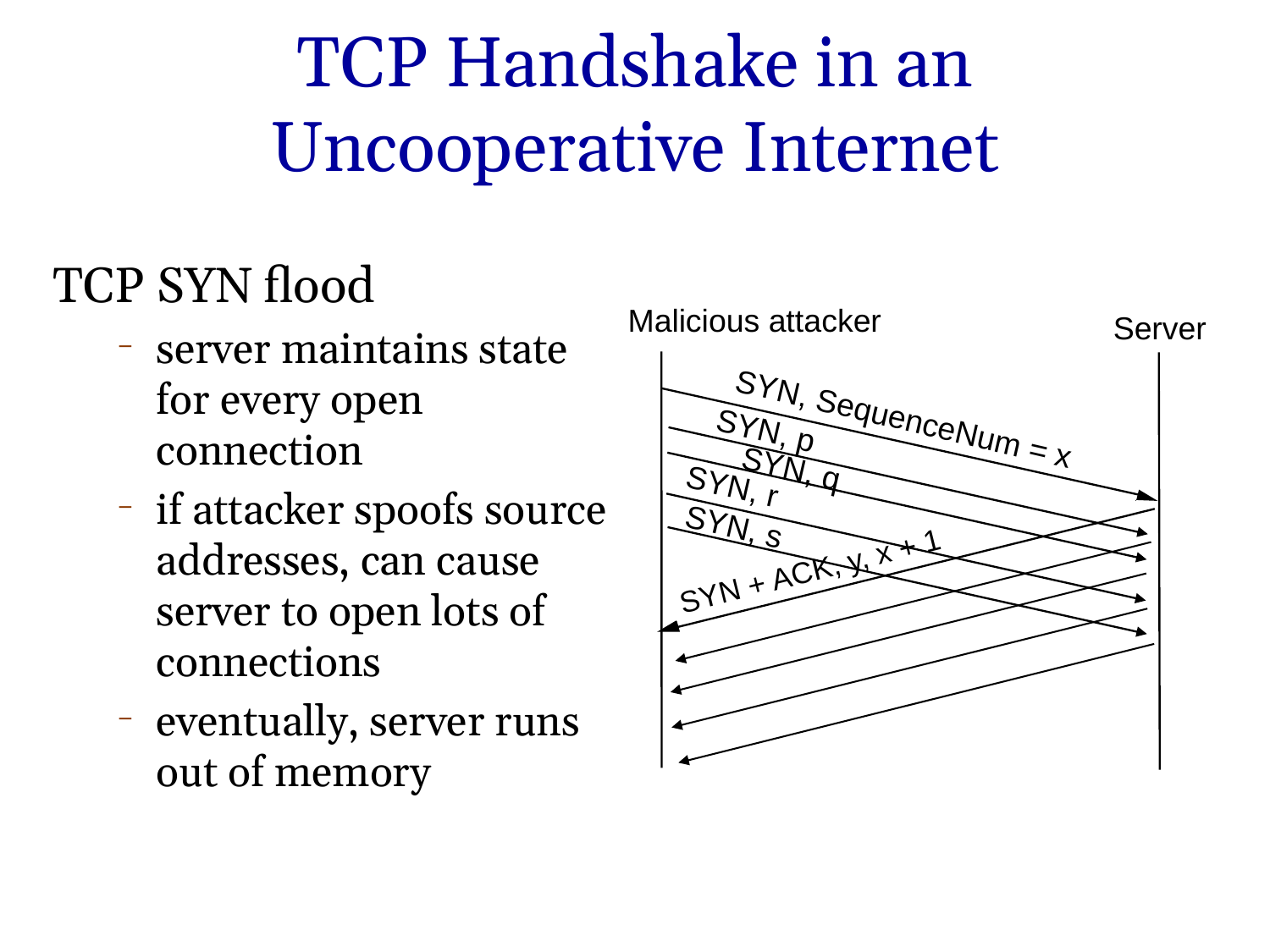

# TCP Handshake in an Uncooperative Internet
TCP SYN flood
server maintains state for every open connection
if attacker spoofs source addresses, can cause server to open lots of connections
eventually, server runs out of memory

Malicious attacker
Server

SYN, SequenceNum =
SYN, p

x
SYN, q

SYN, r

SYN, s

SYN + ACK, y, x + 1